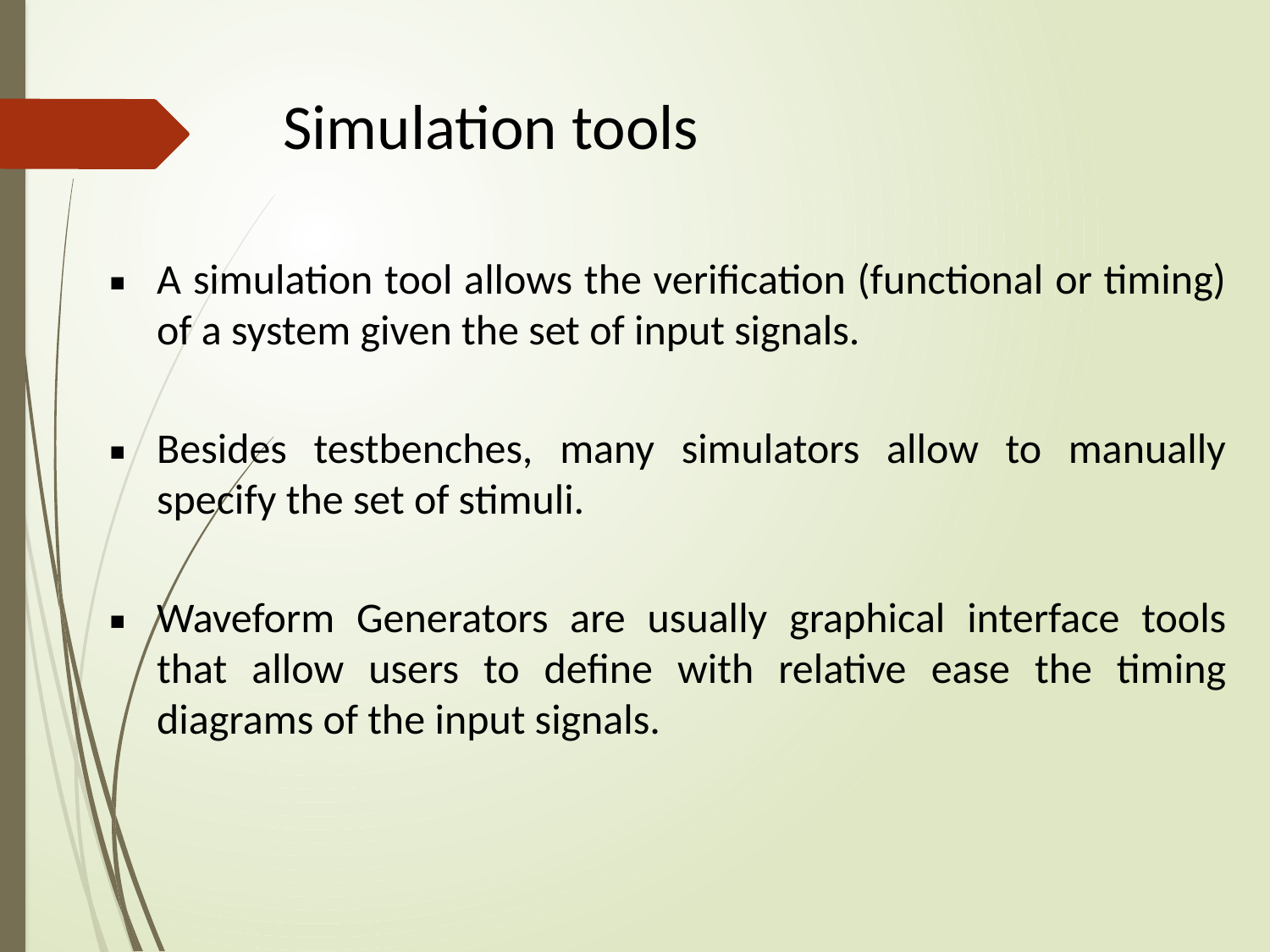

# Simulation tools
A simulation tool allows the verification (functional or timing) of a system given the set of input signals.

Besides testbenches, many simulators allow to manually specify the set of stimuli.

Waveform Generators are usually graphical interface tools that allow users to define with relative ease the timing diagrams of the input signals.